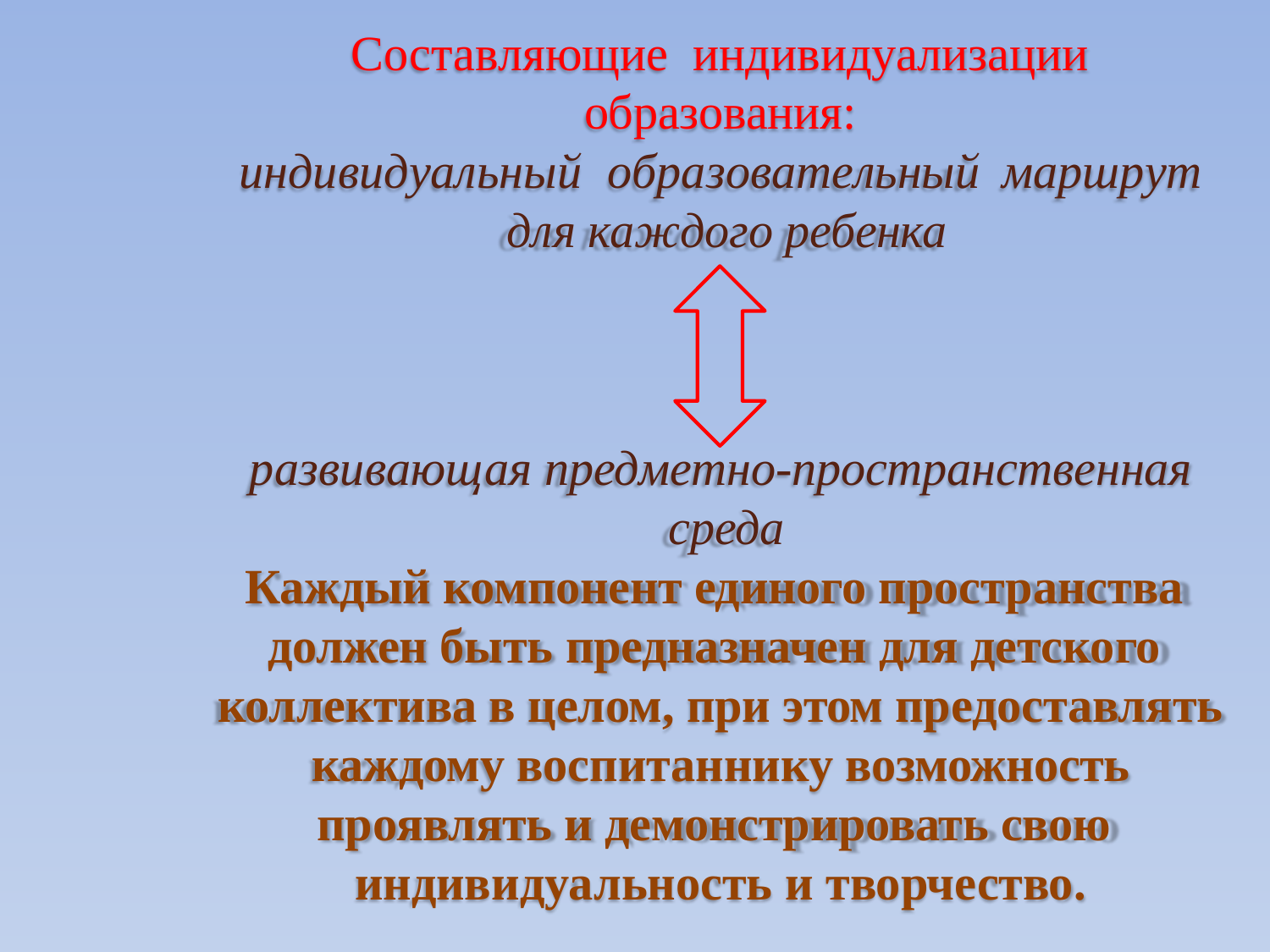

Составляющие	индивидуализации
образования:
индивидуальный	образовательный	маршрут  для каждого ребенка

развивающая предметно-пространственная  среда
Каждый компонент единого пространства  должен быть предназначен для детского  коллектива в целом, при этом предоставлять  каждому воспитаннику возможность  проявлять и демонстрировать свою  индивидуальность и творчество.